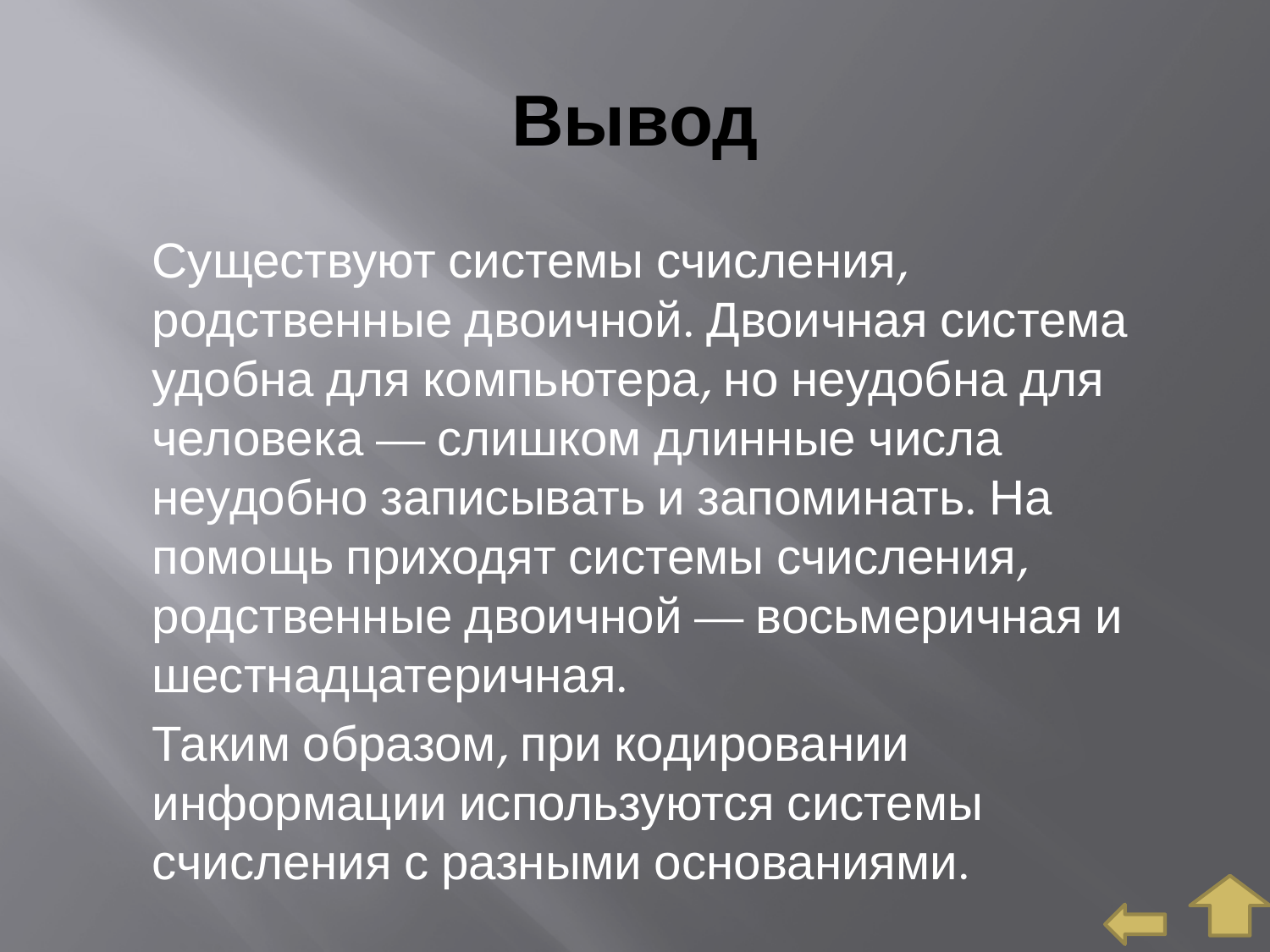

# Вывод
	Существуют системы счисления, родственные двоичной. Двоичная система удобна для компьютера, но неудобна для человека — слишком длинные числа неудобно записывать и запоминать. На помощь приходят системы счисления, родственные двоичной — восьмеричная и шестнадцатеричная.
	Таким образом, при кодировании информации используются системы счисления с разными основаниями.